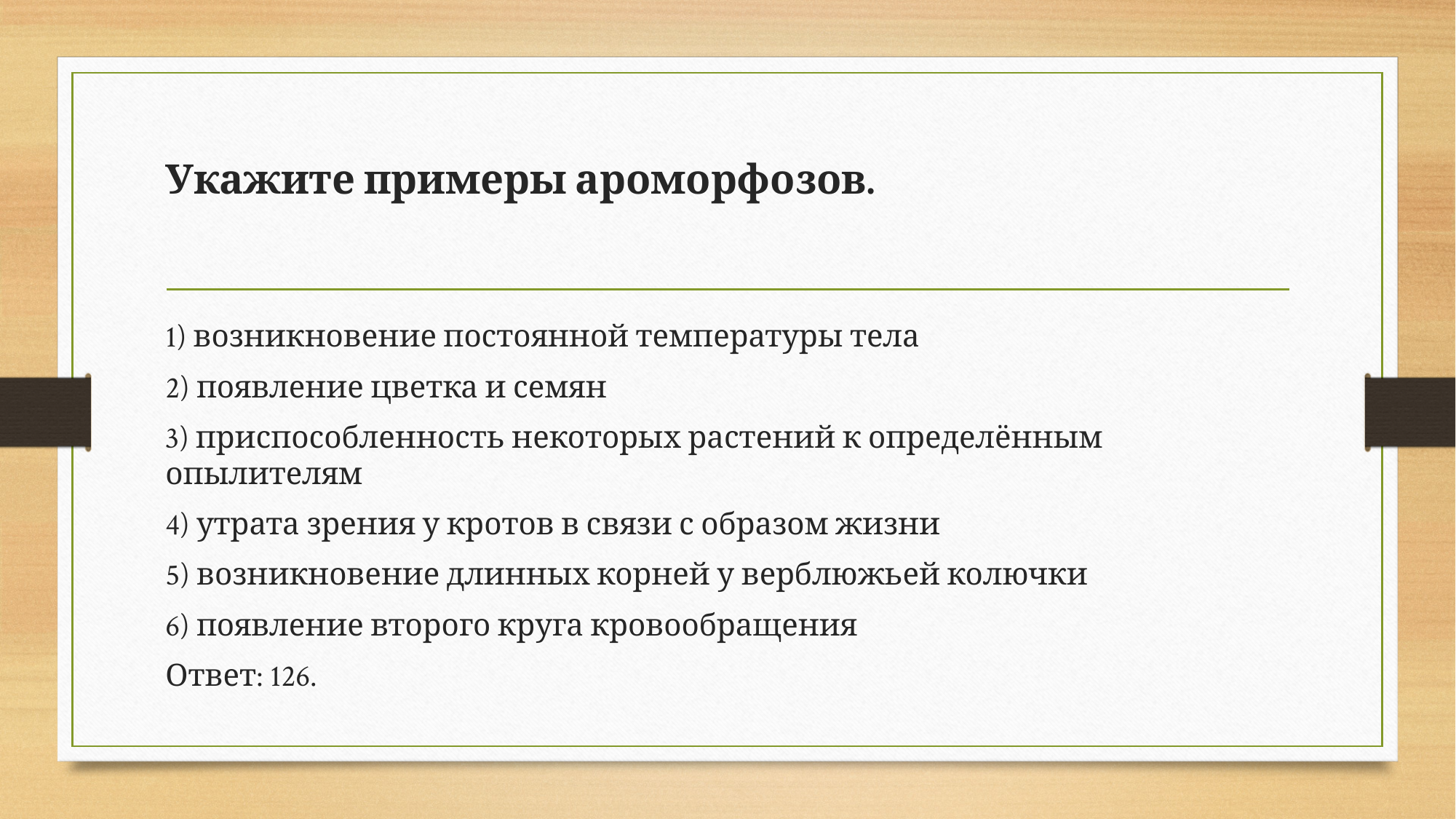

#
Укажите примеры ароморфозов.

1) возникновение постоянной температуры тела
2) появление цветка и семян
3) приспособленность некоторых растений к определённым опылителям
4) утрата зрения у кротов в связи с образом жизни
5) возникновение длинных корней у верблюжьей колючки
6) появление второго круга кровообращения
Ответ: 126.